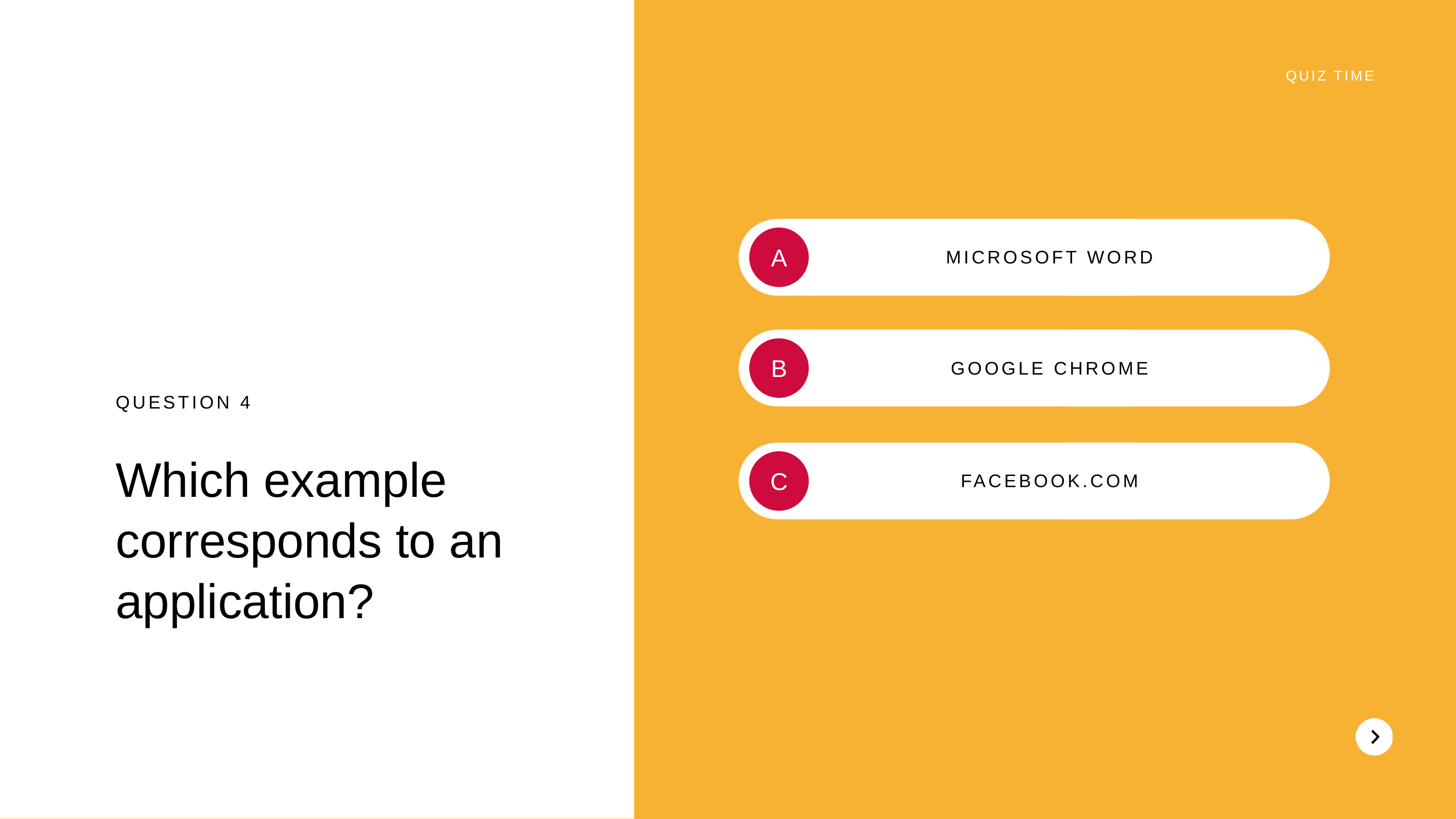

QUIZ TIME

A
MICROSOFT WORD

B
GOOGLE CHROME
QUESTION 4
Which example corresponds to an application?

C
FACEBOOK.COM